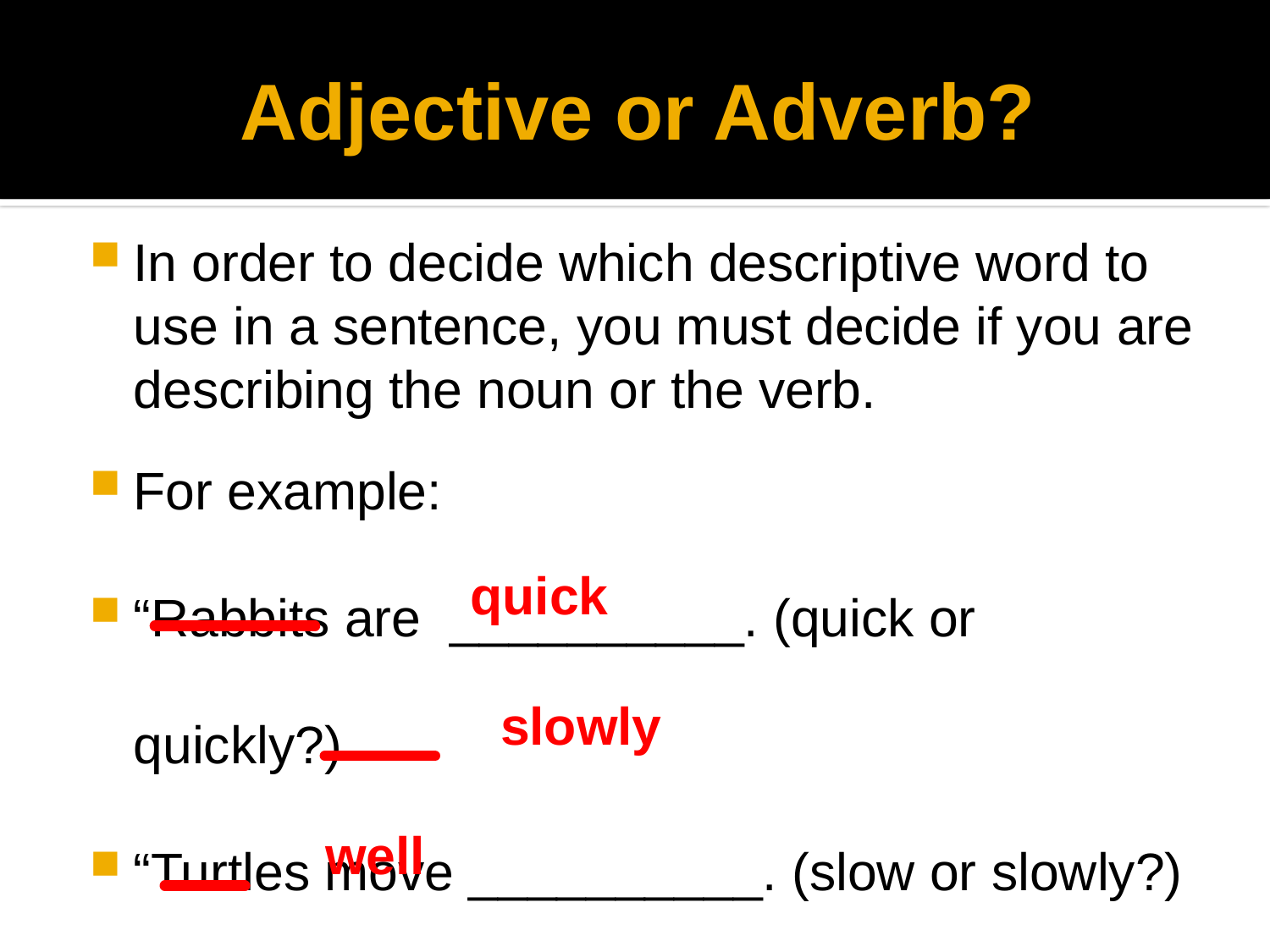

# Adjective or Adverb?
In order to decide which descriptive word to use in a sentence, you must decide if you are describing the noun or the verb.

For example:
“Rabbits are  __________. (quick or quickly?)
“Turtles move __________. (slow or slowly?)
I read _________. (good or well?)
quick
slowly
well